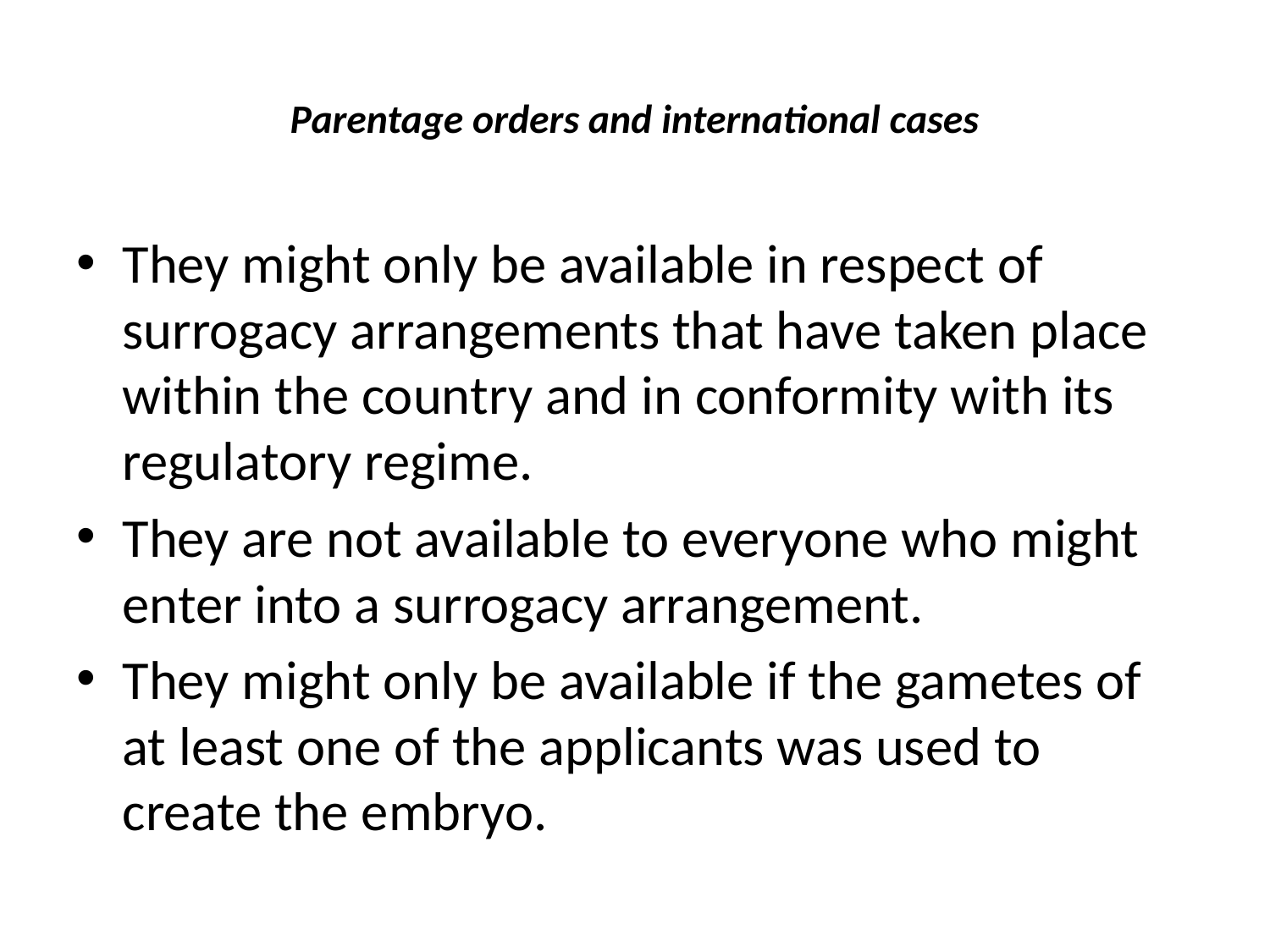

# Parentage orders and international cases
They might only be available in respect of surrogacy arrangements that have taken place within the country and in conformity with its regulatory regime.
They are not available to everyone who might enter into a surrogacy arrangement.
They might only be available if the gametes of at least one of the applicants was used to create the embryo.